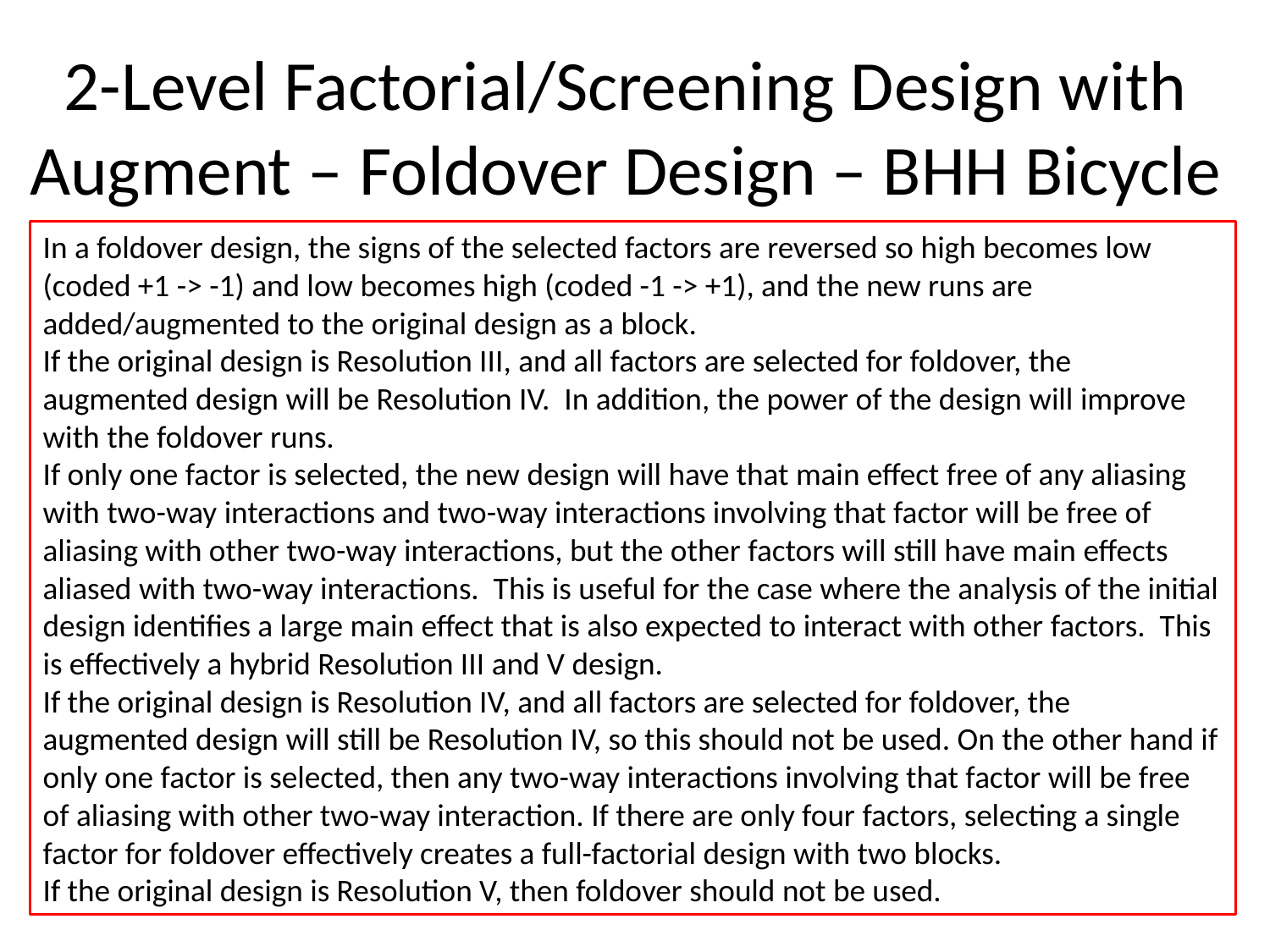

49
# 2-Level Factorial/Screening Design with Augment – Foldover Design – BHH Bicycle
In a foldover design, the signs of the selected factors are reversed so high becomes low (coded +1 -> -1) and low becomes high (coded -1 -> +1), and the new runs are added/augmented to the original design as a block.
If the original design is Resolution III, and all factors are selected for foldover, the augmented design will be Resolution IV.  In addition, the power of the design will improve with the foldover runs.
If only one factor is selected, the new design will have that main effect free of any aliasing with two-way interactions and two-way interactions involving that factor will be free of aliasing with other two-way interactions, but the other factors will still have main effects aliased with two-way interactions.  This is useful for the case where the analysis of the initial design identifies a large main effect that is also expected to interact with other factors.  This is effectively a hybrid Resolution III and V design.
If the original design is Resolution IV, and all factors are selected for foldover, the augmented design will still be Resolution IV, so this should not be used. On the other hand if only one factor is selected, then any two-way interactions involving that factor will be free of aliasing with other two-way interaction. If there are only four factors, selecting a single factor for foldover effectively creates a full-factorial design with two blocks.
If the original design is Resolution V, then foldover should not be used.